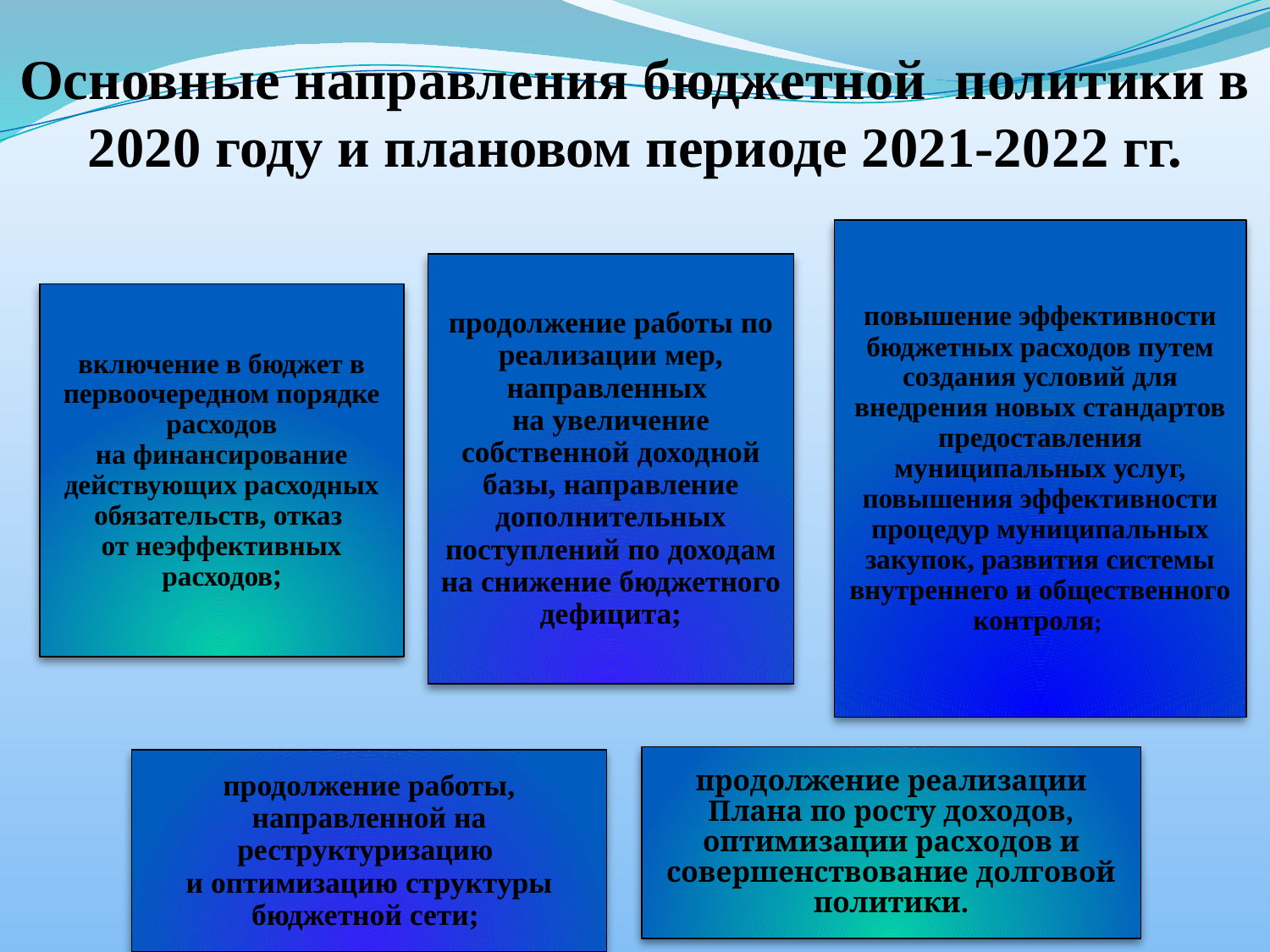

# Основные направления бюджетной  политики в 2020 году и плановом периоде 2021-2022 гг.
включение в бюджет в первоочередном порядке расходов на финансирование действующих расходных обязательств, отказ
от неэффективных расходов;
продолжение работы по реализации мер, направленных
на увеличение собственной доходной базы, направление дополнительных поступлений по доходам на снижение бюджетного дефицита;
повышение эффективности бюджетных расходов путем создания условий для внедрения новых стандартов предоставления муниципальных услуг, повышения эффективности процедур муниципальных закупок, развития системы внутреннего и общественного контроля;
продолжение работы, направленной на реструктуризацию
и оптимизацию структуры бюджетной сети;
продолжение реализации Плана по росту доходов, оптимизации расходов и совершенствование долговой политики.